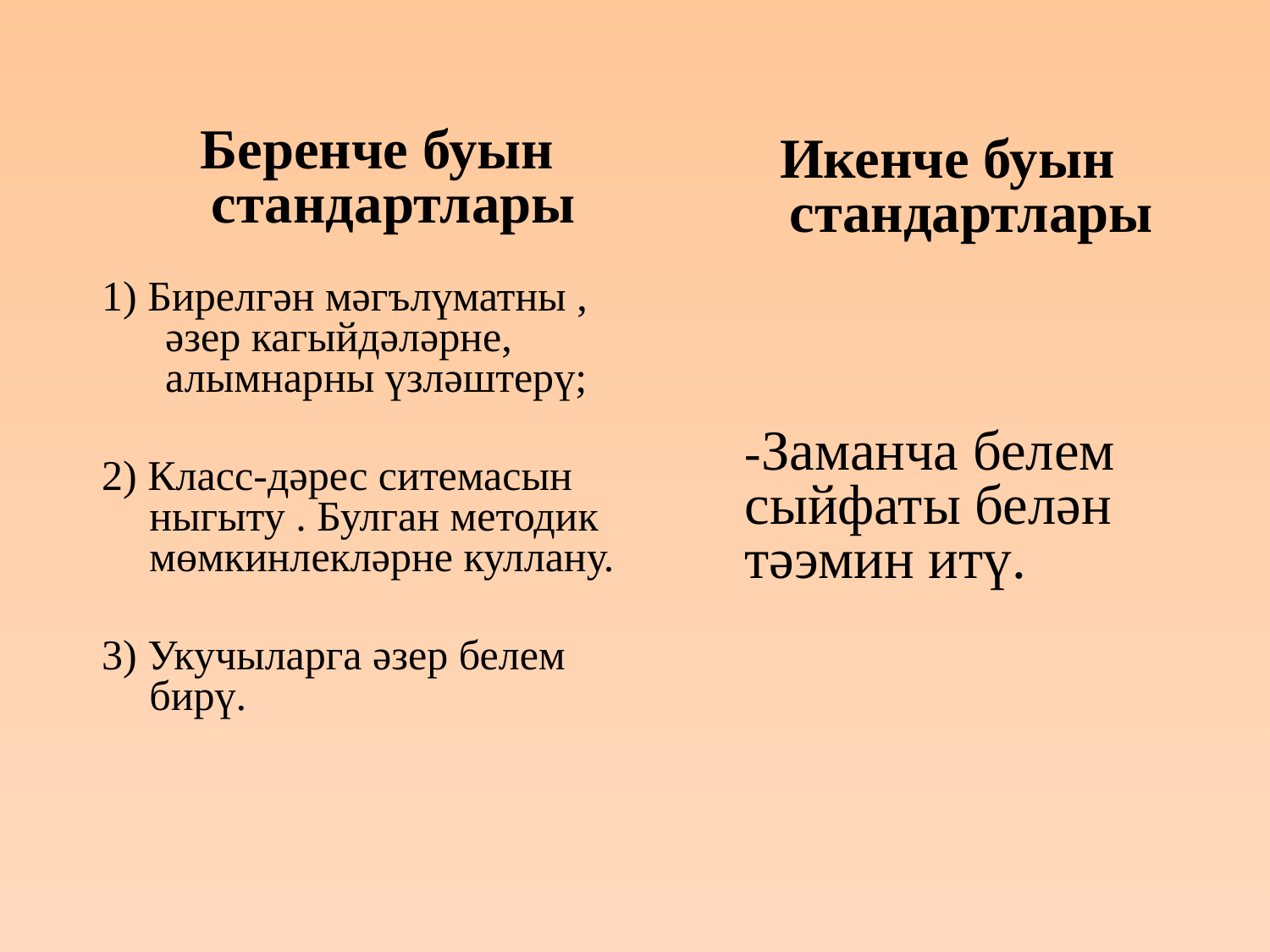

Беренче буын стандартлары

1) Бирелгән мәгълүматны , әзер кагыйдәләрне, алымнарны үзләштерү;

2) Класс-дәрес ситемасын ныгыту . Булган методик мөмкинлекләрне куллану.

3) Укучыларга әзер белем бирү.

Икенче буын стандартлары

	-Заманча белем сыйфаты белән тәэмин итү.